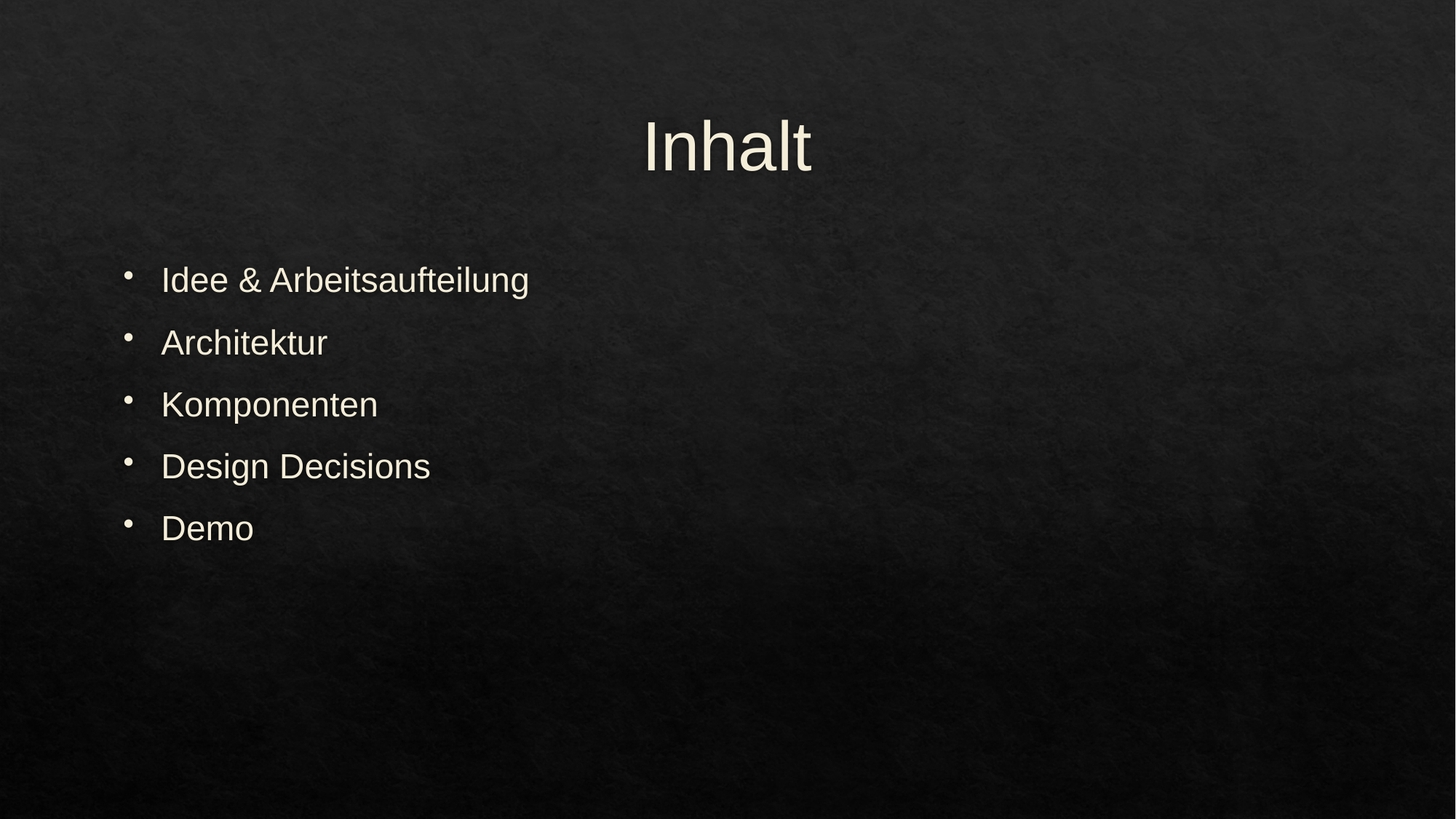

# Inhalt
Idee & Arbeitsaufteilung
Architektur
Komponenten
Design Decisions
Demo